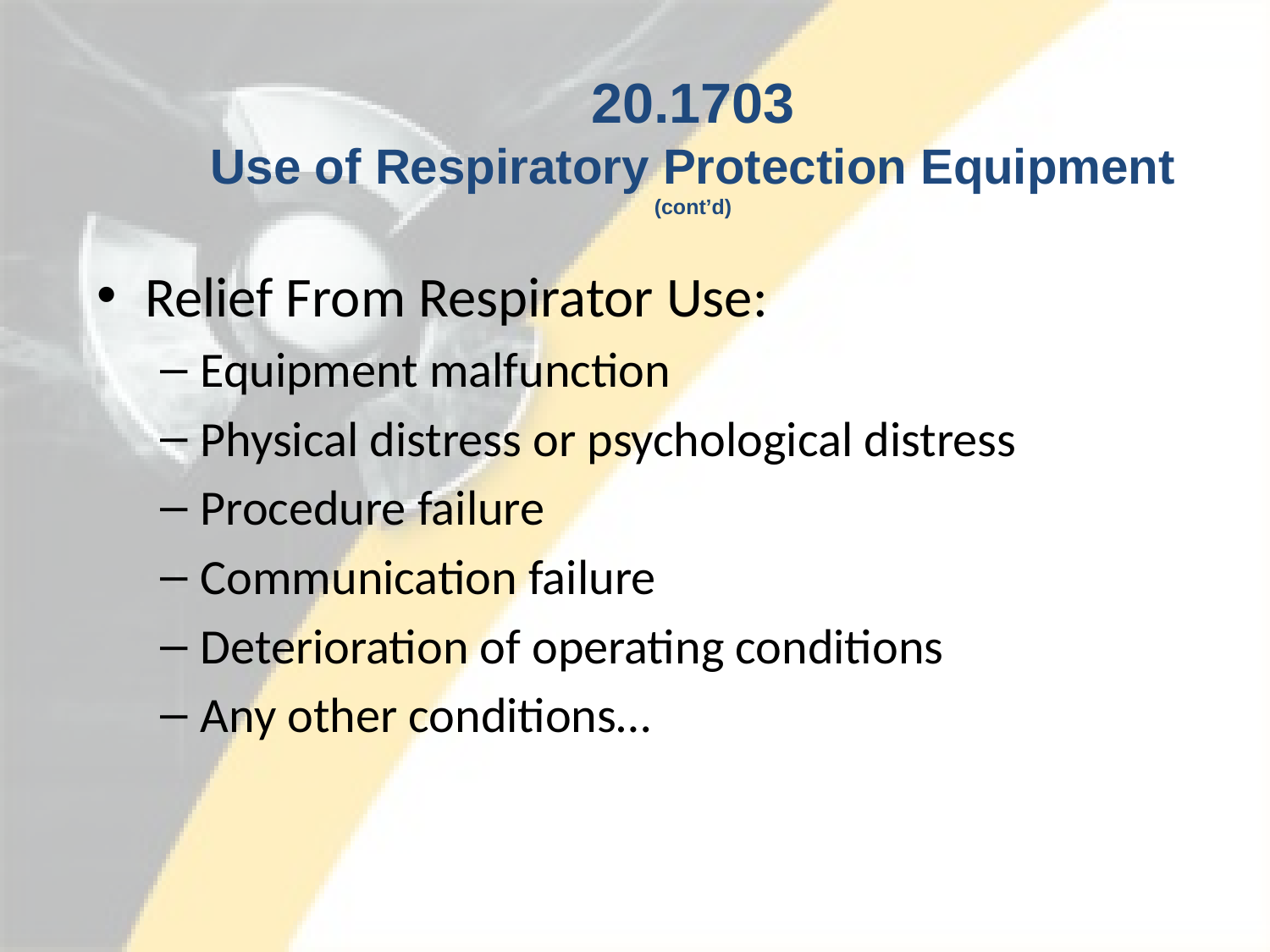

20.1703
Use of Respiratory Protection Equipment (cont’d)
Relief From Respirator Use:
Equipment malfunction
Physical distress or psychological distress
Procedure failure
Communication failure
Deterioration of operating conditions
Any other conditions…